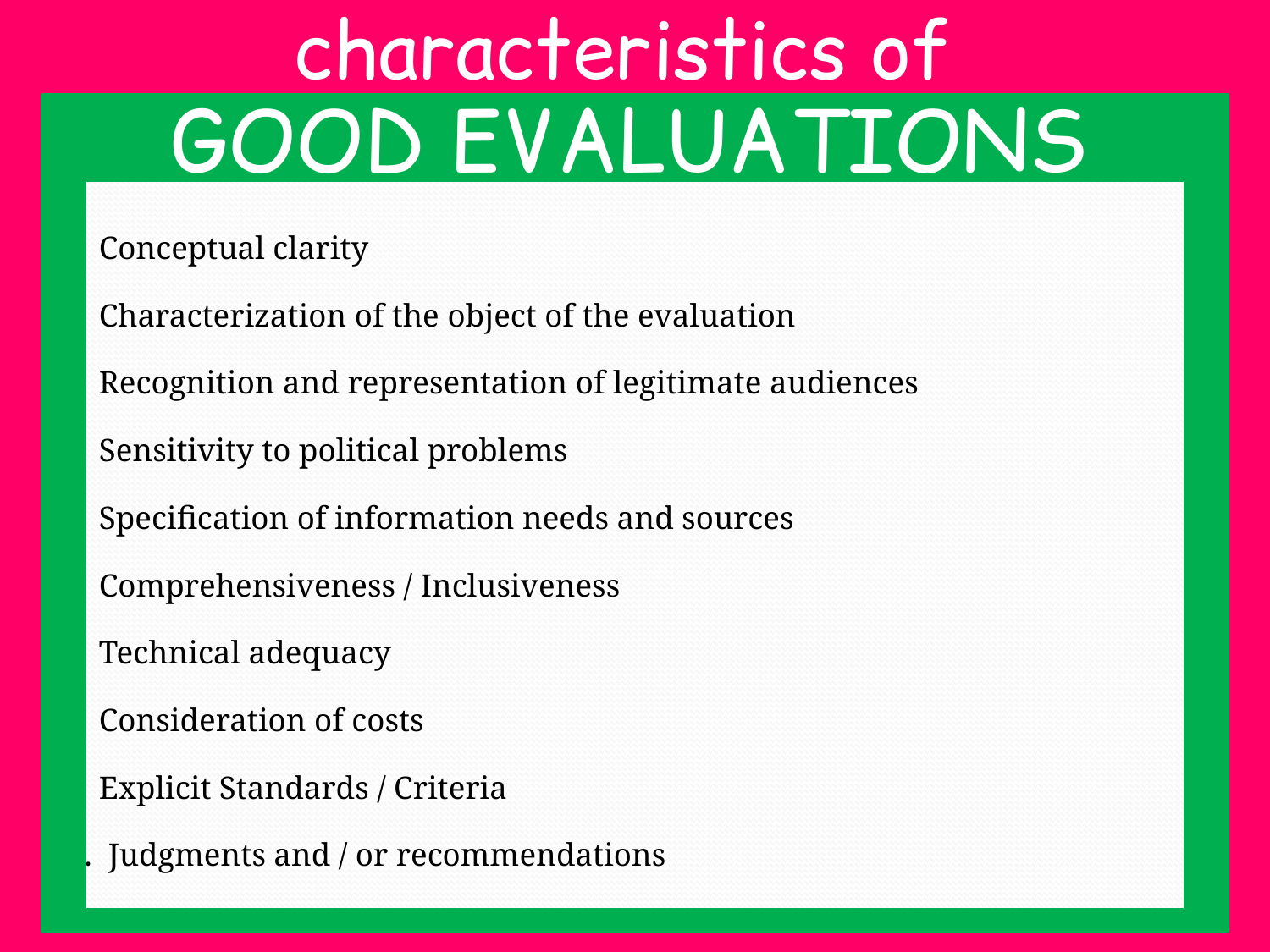

1.   Conceptual clarity

		2.   Characterization of the object of the evaluation

		3.   Recognition and representation of legitimate audiences

		4.   Sensitivity to political problems

		5.   Specification of information needs and sources

		6.   Comprehensiveness / Inclusiveness

		7.   Technical adequacy

		8.   Consideration of costs

		9.   Explicit Standards / Criteria

		10.  Judgments and / or recommendations

		11.   Reports tailored to audiences
characteristics of

GOOD EVALUATIONS